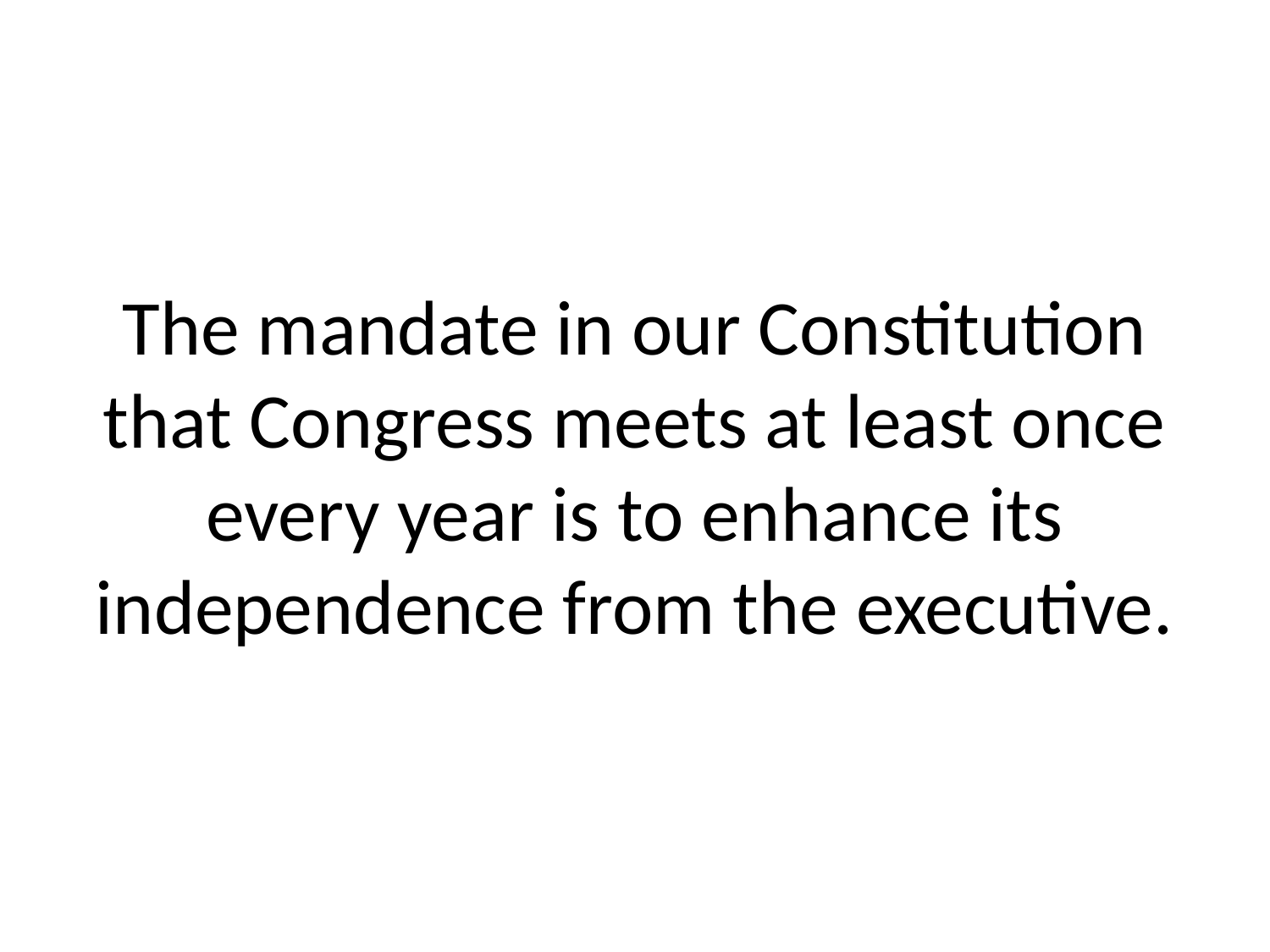

# The mandate in our Constitution that Congress meets at least once every year is to enhance its independence from the executive.